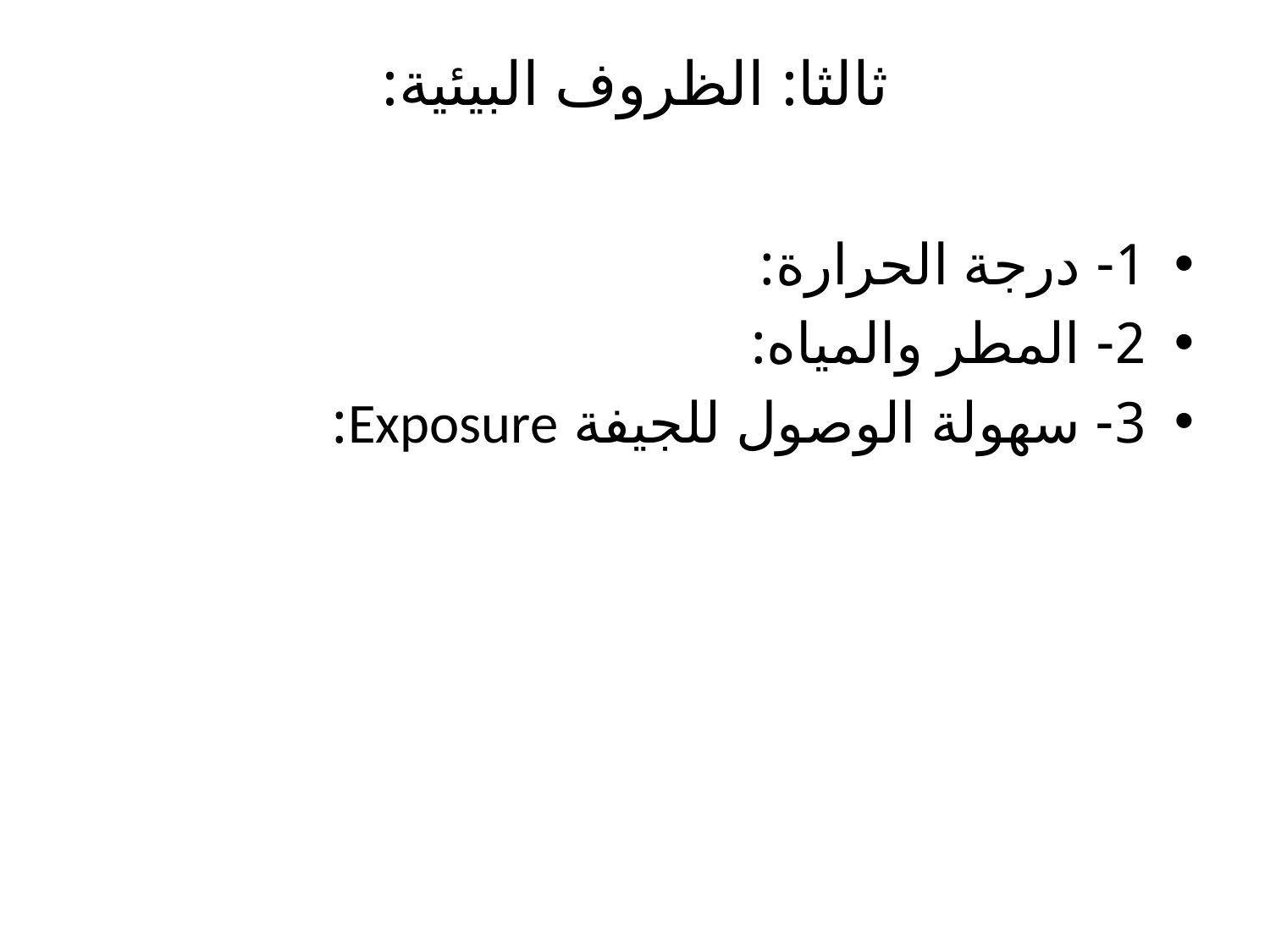

# ثالثا: الظروف البيئية:
1- درجة الحرارة:
2- المطر والمياه:
3- سهولة الوصول للجيفة Exposure: